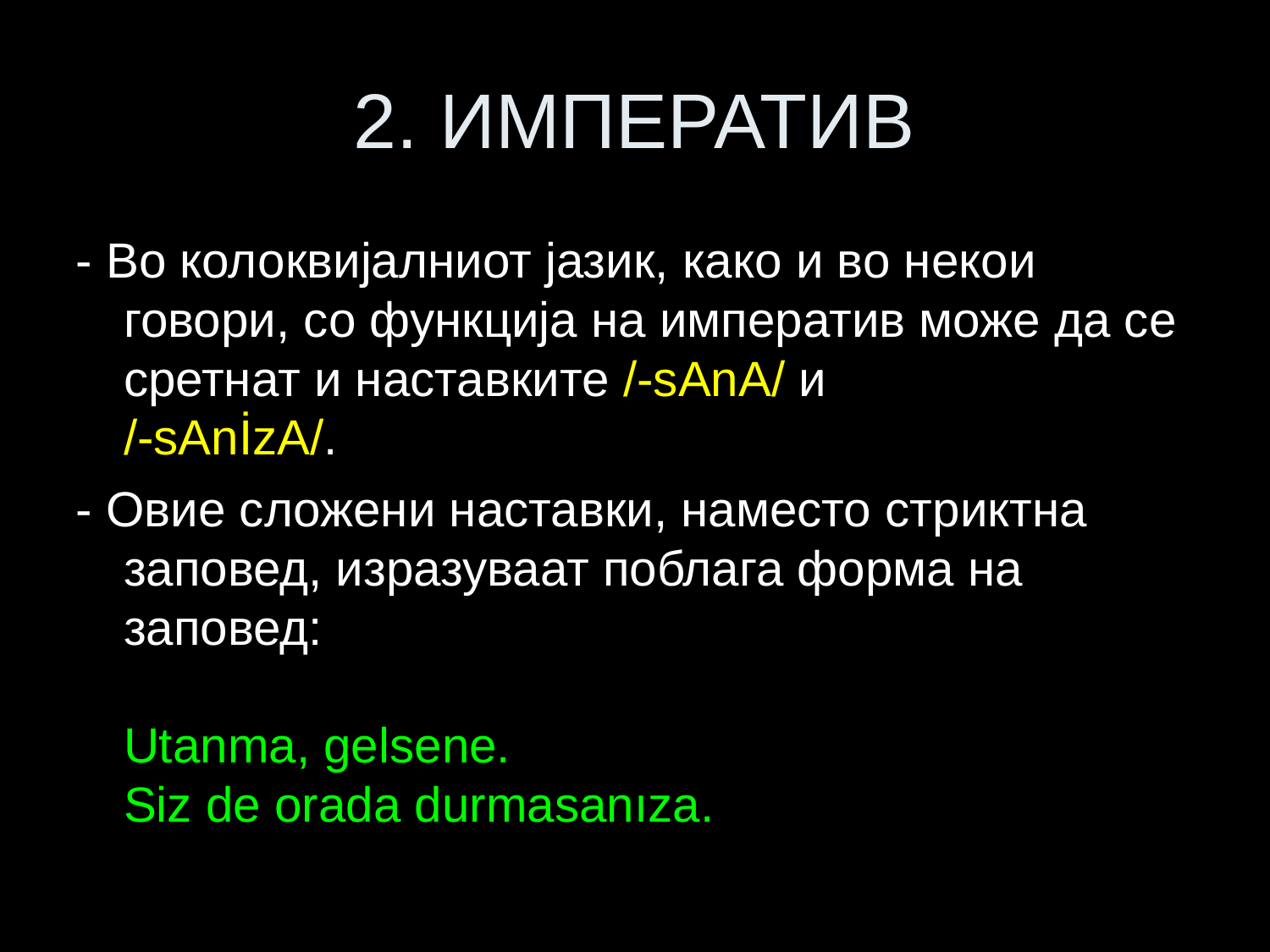

# 2. ИМПЕРАТИВ
- Во колоквијалниот јазик, како и во некои говори, со функција на императив може да се сретнат и наставките /-sAnA/ и
/-sAnİzA/.
- Овие сложени наставки, наместо стриктна заповед, изразуваат поблага форма на заповед:
Utanma, gelsene.
Siz de orada durmasanıza.